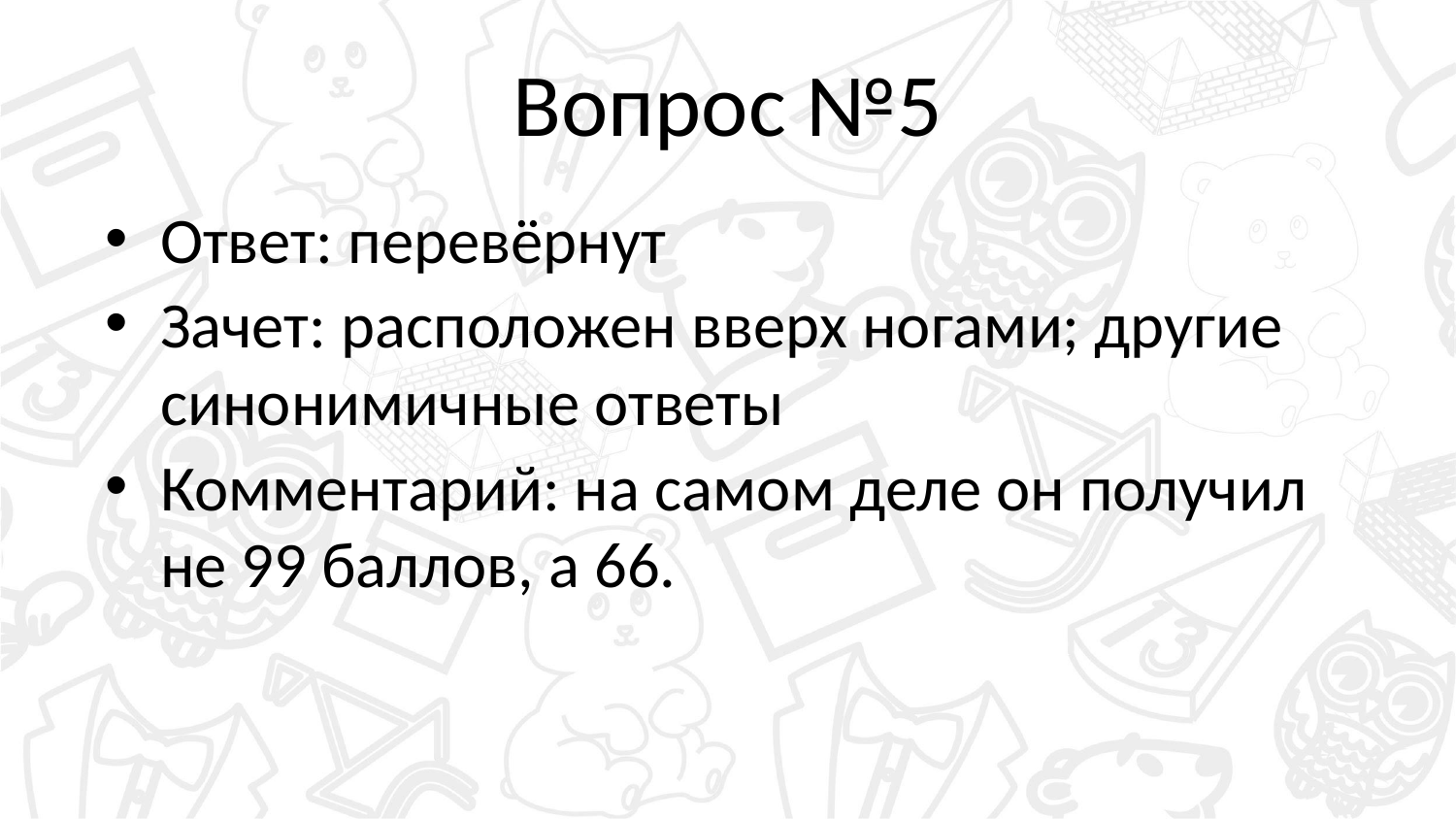

# Вопрос №5
Ответ: перевёрнут
Зачет: расположен вверх ногами; другие синонимичные ответы
Комментарий: на самом деле он получил не 99 баллов, а 66.